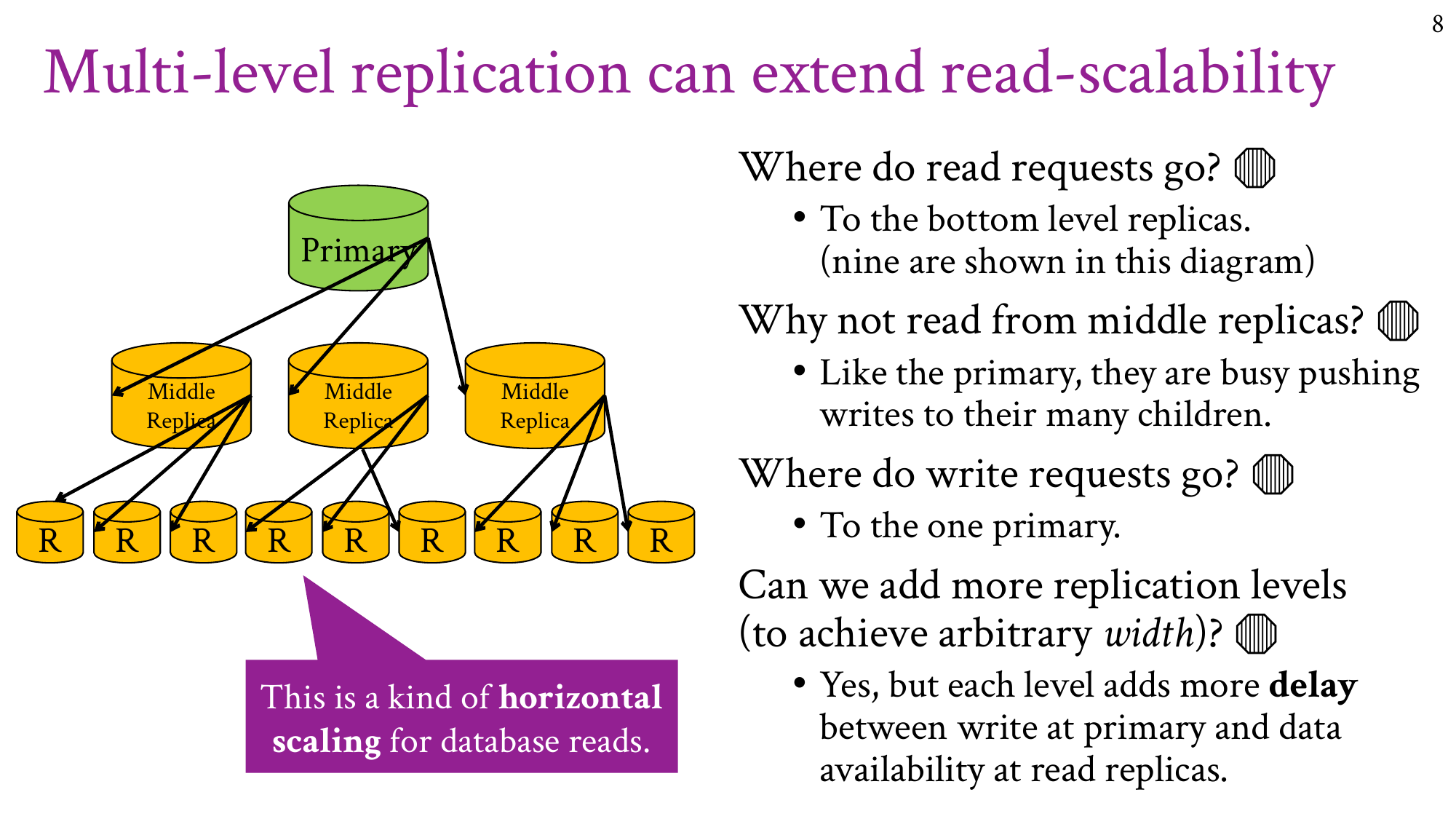

# Multi-level replication can extend read-scalability
Where do read requests go? 🛑
To the bottom level replicas.
(nine are shown in this diagram)
Why not read from middle replicas? 🛑
Like the primary, they are busy pushing writes to their many children.
Where do write requests go? 🛑
To the one primary.
Can we add more replication levels
(to achieve arbitrary width)? 🛑
Yes, but each level adds more delay between write at primary and data availability at read replicas.
Primary
Middle Replica

Middle Replica

Middle Replica

R
R
R
R
R
R
R
R
R
This is a kind of horizontal scaling for database reads.